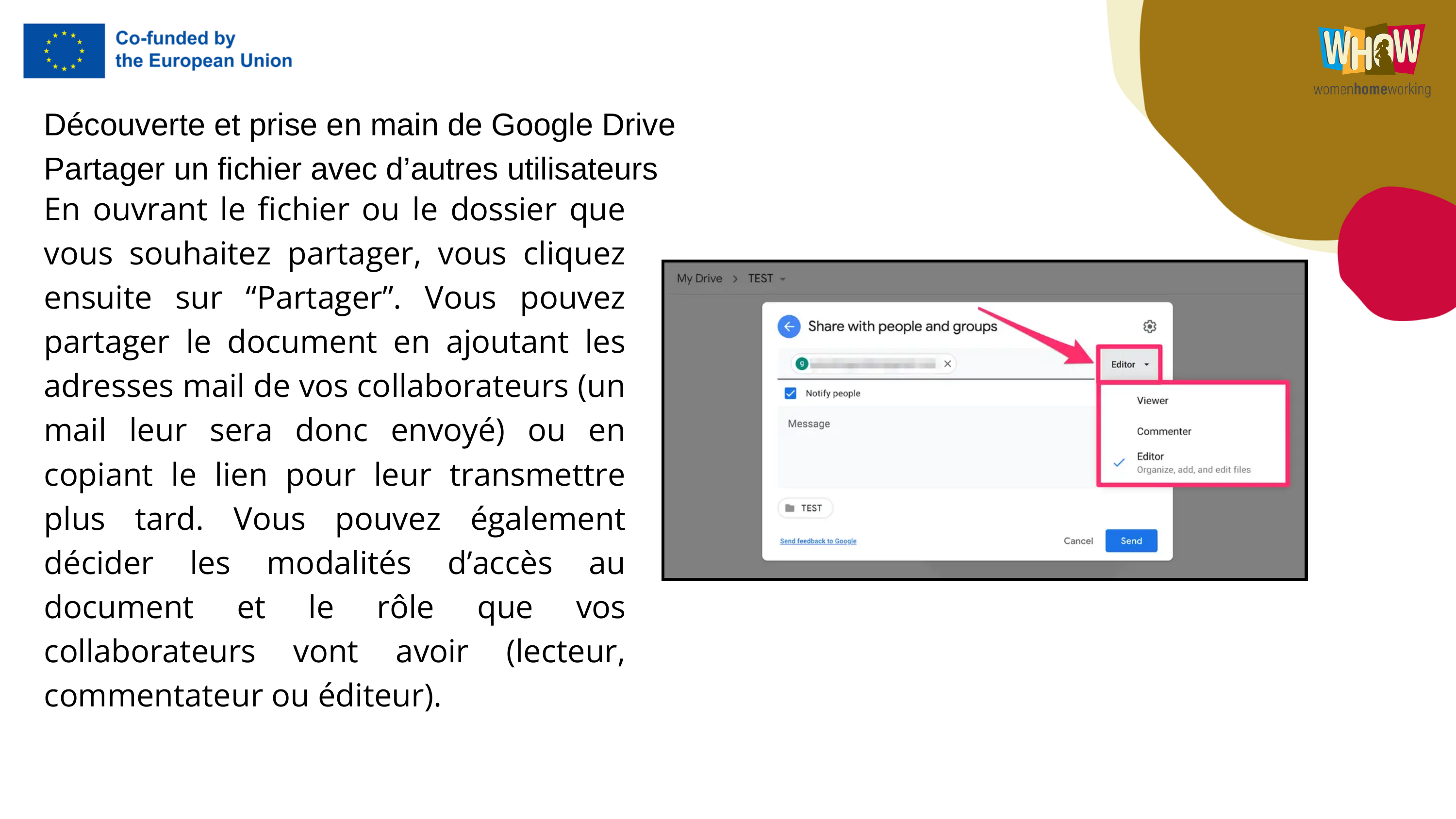

Découverte et prise en main de Google Drive
Partager un fichier avec d’autres utilisateurs
En ouvrant le fichier ou le dossier que vous souhaitez partager, vous cliquez ensuite sur “Partager”. Vous pouvez partager le document en ajoutant les adresses mail de vos collaborateurs (un mail leur sera donc envoyé) ou en copiant le lien pour leur transmettre plus tard. Vous pouvez également décider les modalités d’accès au document et le rôle que vos collaborateurs vont avoir (lecteur, commentateur ou éditeur).